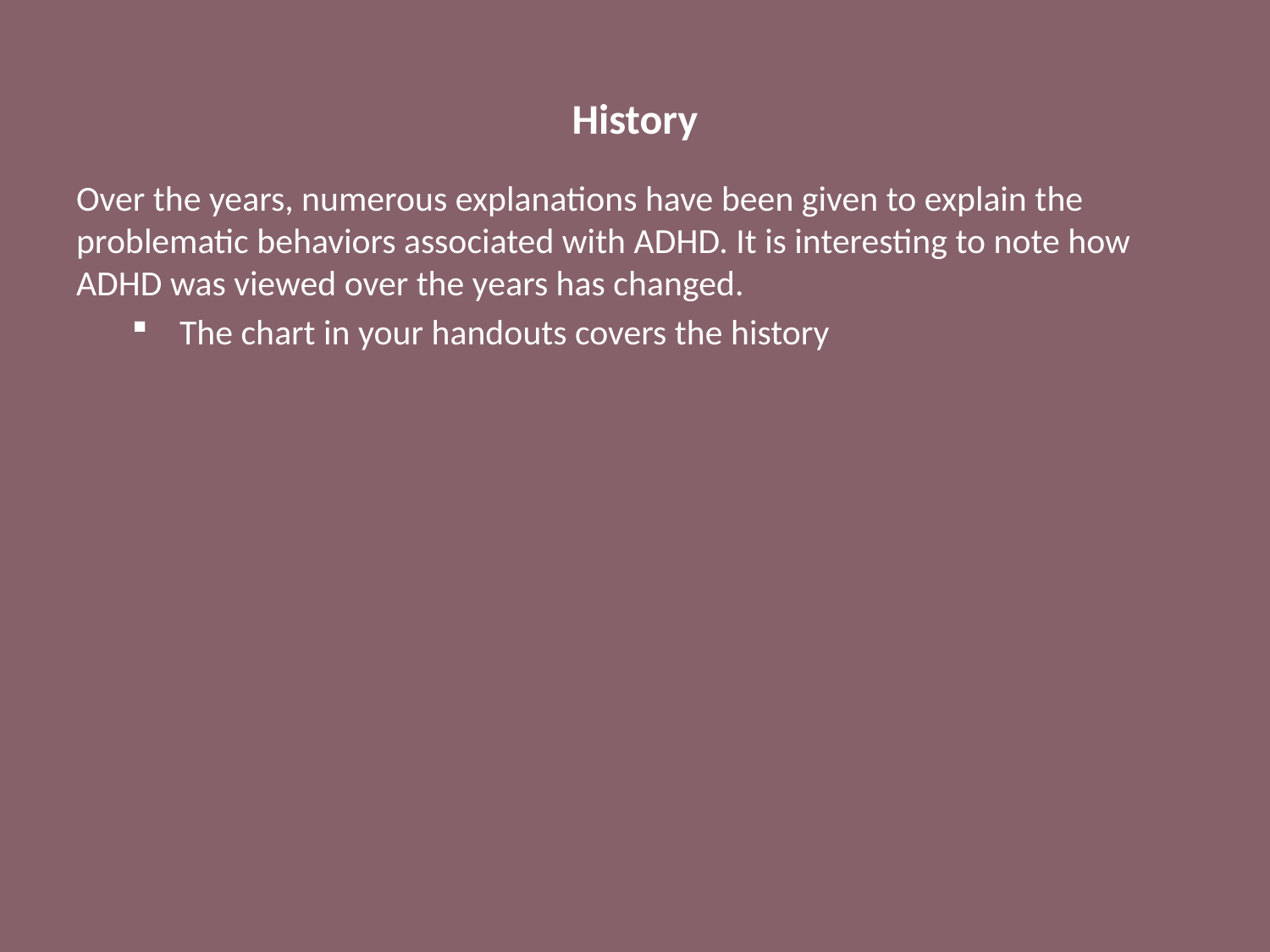

# History
Over the years, numerous explanations have been given to explain the problematic behaviors associated with ADHD. It is interesting to note how ADHD was viewed over the years has changed.
 The chart in your handouts covers the history